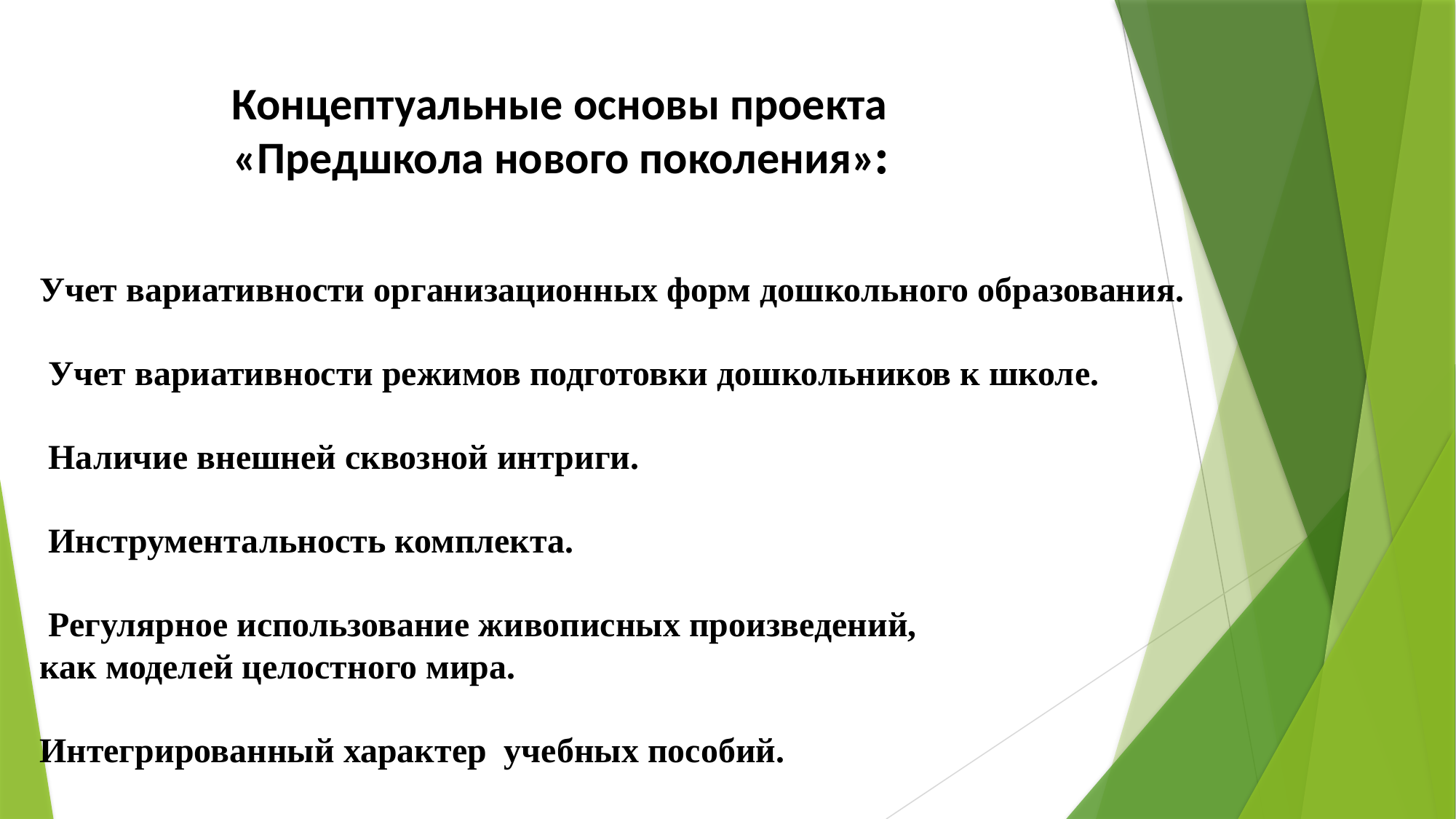

# Концептуальные основы проекта «Предшкола нового поколения»: Учет вариативности организационных форм дошкольного образования. Учет вариативности режимов подготовки дошкольников к школе. Наличие внешней сквозной интриги. Инструментальность комплекта. Регулярное использование живописных произведений, как моделей целостного мира. Интегрированный характер  учебных пособий.